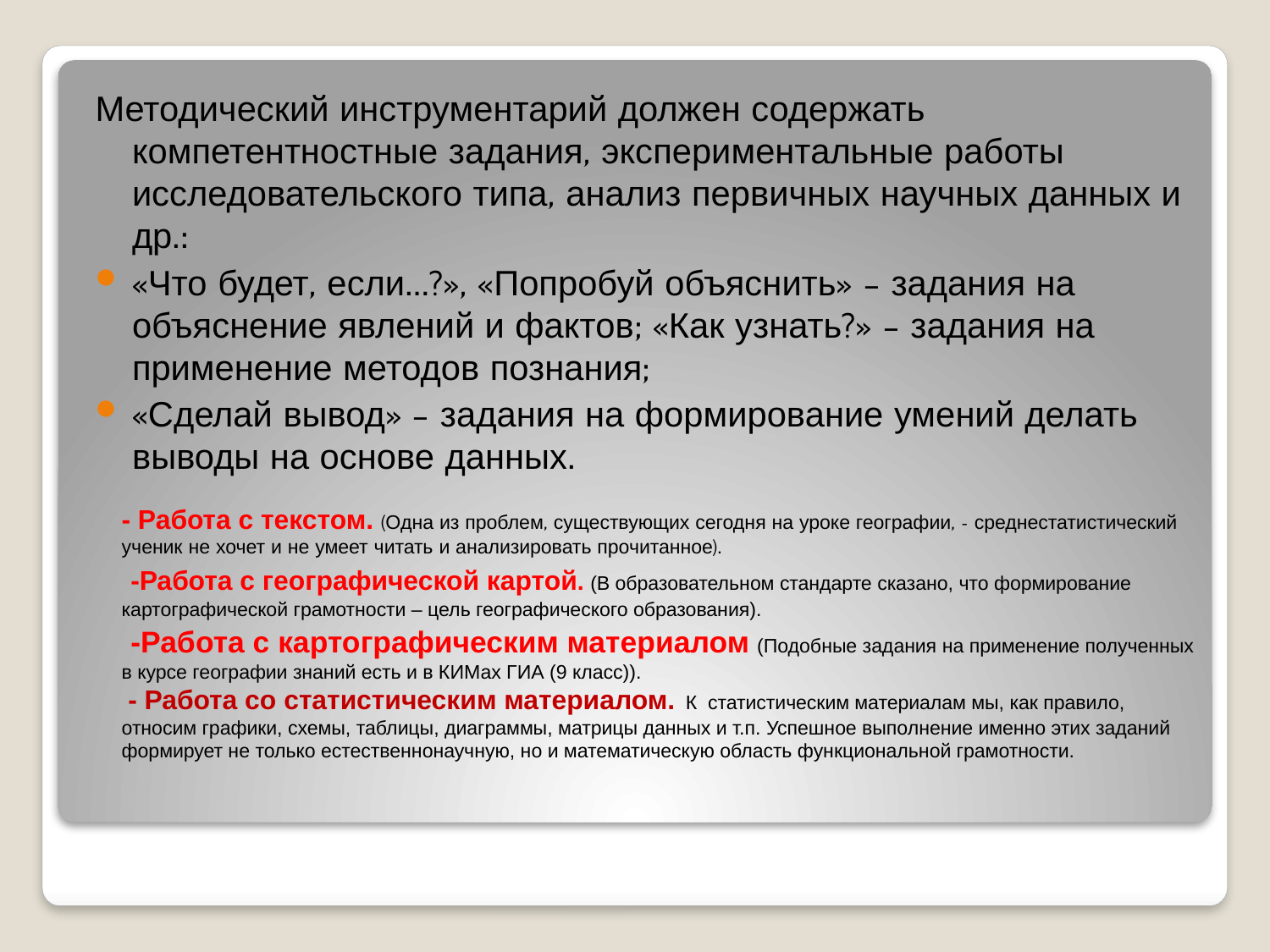

Методический инструментарий должен содержать компетентностные задания, экспериментальные работы исследовательского типа, анализ первичных научных данных и др.:
«Что будет, если…?», «Попробуй объяснить» – задания на объяснение явлений и фактов; «Как узнать?» – задания на применение методов познания;
«Сделай вывод» – задания на формирование умений делать выводы на основе данных.

# - Работа с текстом. (Одна из проблем, существующих сегодня на уроке географии, - среднестатистический ученик не хочет и не умеет читать и анализировать прочитанное). -Работа с географической картой. (В образовательном стандарте сказано, что формирование картографической грамотности – цель географического образования). -Работа с картографическим материалом (Подобные задания на применение полученных в курсе географии знаний есть и в КИМах ГИА (9 класс)). - Работа со статистическим материалом.  К  статистическим материалам мы, как правило, относим графики, схемы, таблицы, диаграммы, матрицы данных и т.п. Успешное выполнение именно этих заданий формирует не только естественнонаучную, но и математическую область функциональной грамотности.